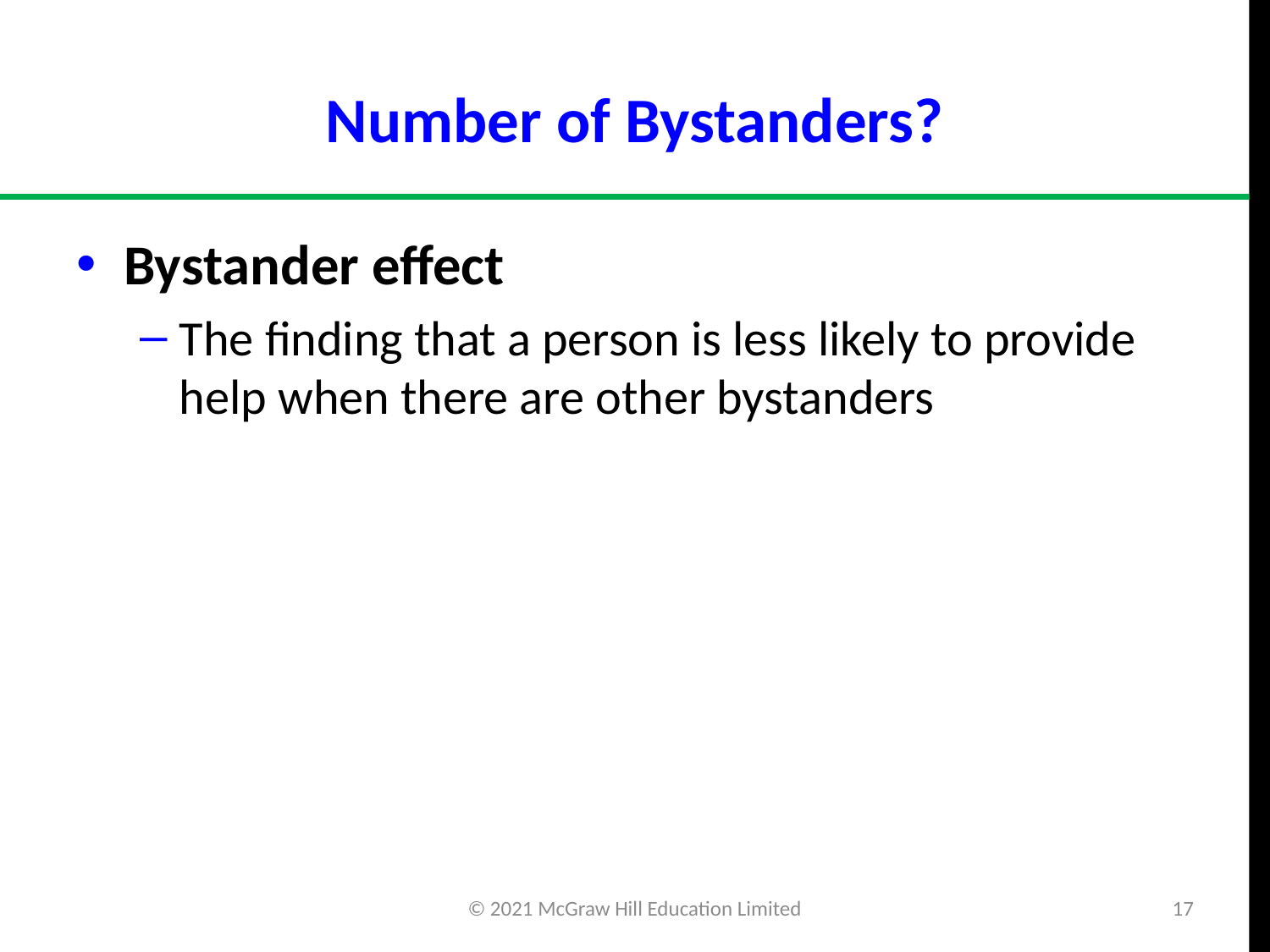

# Number of Bystanders?
Bystander effect
The finding that a person is less likely to provide help when there are other bystanders
© 2021 McGraw Hill Education Limited
17